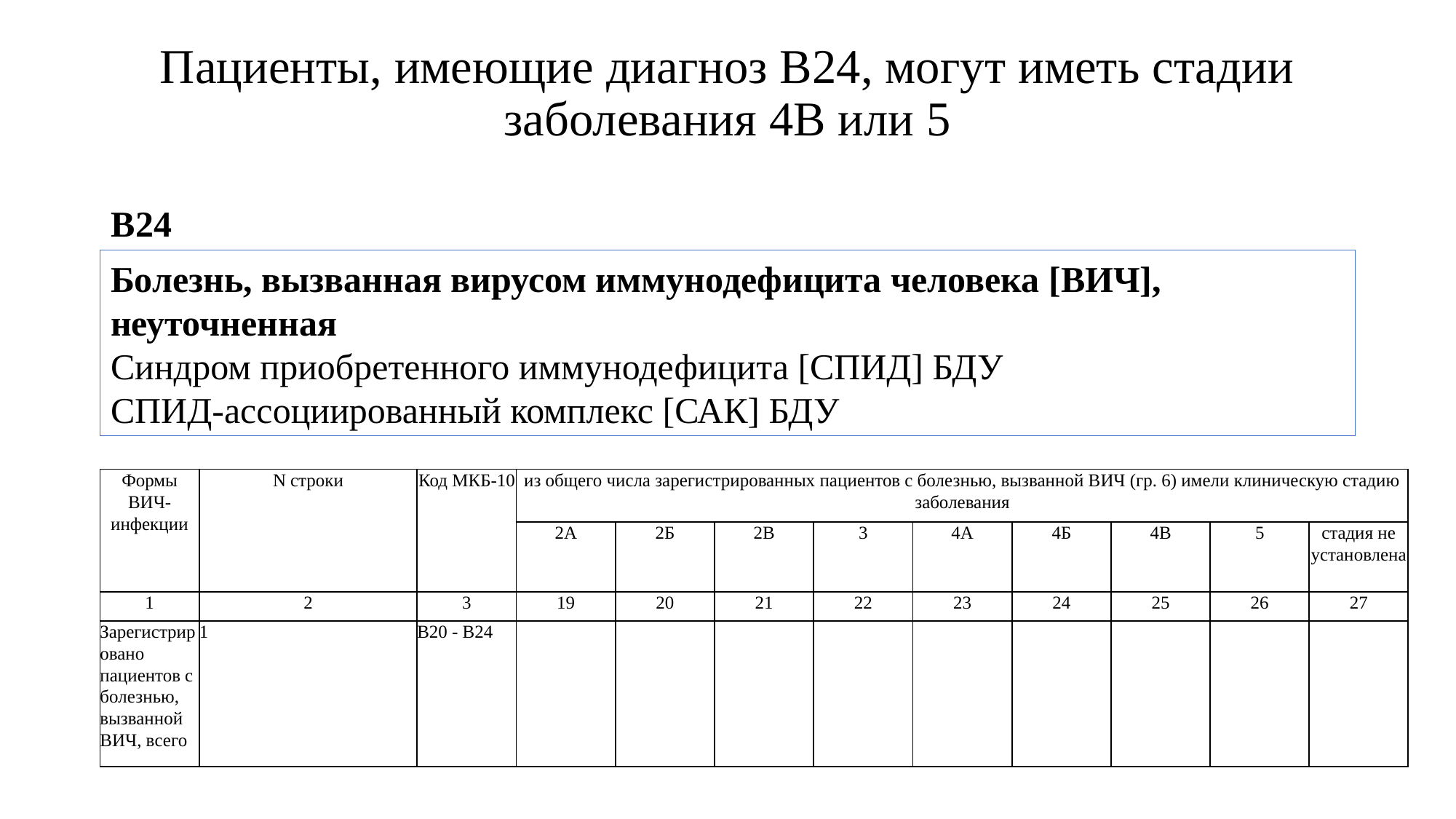

# Пациенты, имеющие диагноз В24, могут иметь стадии заболевания 4В или 5
В24
Болезнь, вызванная вирусом иммунодефицита человека [ВИЧ], неуточненная
Синдром приобретенного иммунодефицита [СПИД] БДУ
СПИД-ассоциированный комплекс [САК] БДУ
| Формы ВИЧ-инфекции | N строки | Код МКБ-10 | из общего числа зарегистрированных пациентов с болезнью, вызванной ВИЧ (гр. 6) имели клиническую стадию заболевания |  |  |  |  |  |  |  |  |
| --- | --- | --- | --- | --- | --- | --- | --- | --- | --- | --- | --- |
|  |  |  | 2А | 2Б | 2В | 3 | 4А | 4Б | 4В | 5 | стадия не установлена |
| 1 | 2 | 3 | 19 | 20 | 21 | 22 | 23 | 24 | 25 | 26 | 27 |
| Зарегистрировано пациентов с болезнью, вызванной ВИЧ, всего | 1 | B20 - B24 |  |  |  |  |  |  |  |  |  |